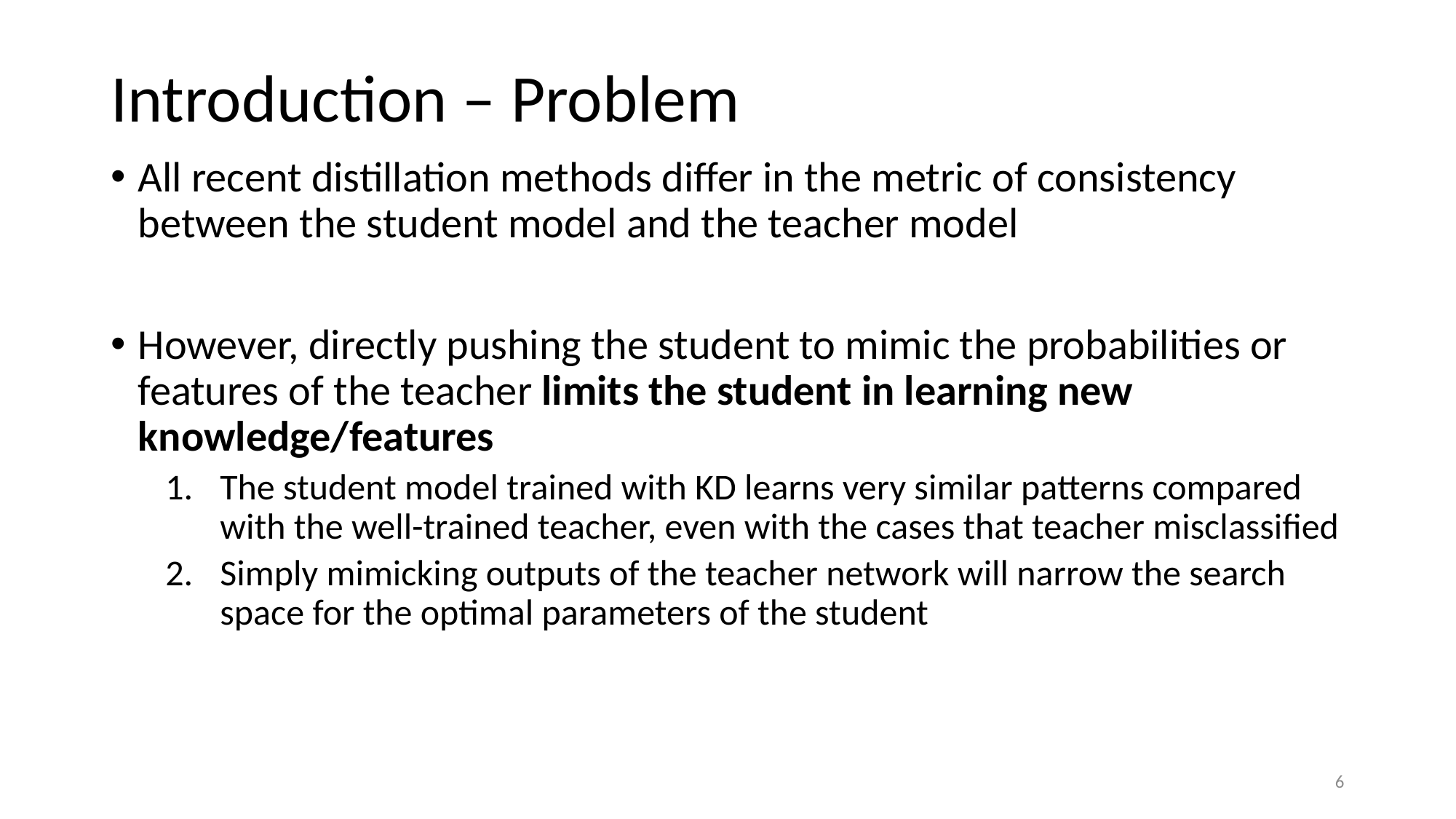

# Introduction – Problem
All recent distillation methods differ in the metric of consistency between the student model and the teacher model

However, directly pushing the student to mimic the probabilities or features of the teacher limits the student in learning new knowledge/features
The student model trained with KD learns very similar patterns compared with the well-trained teacher, even with the cases that teacher misclassified
Simply mimicking outputs of the teacher network will narrow the search space for the optimal parameters of the student

6